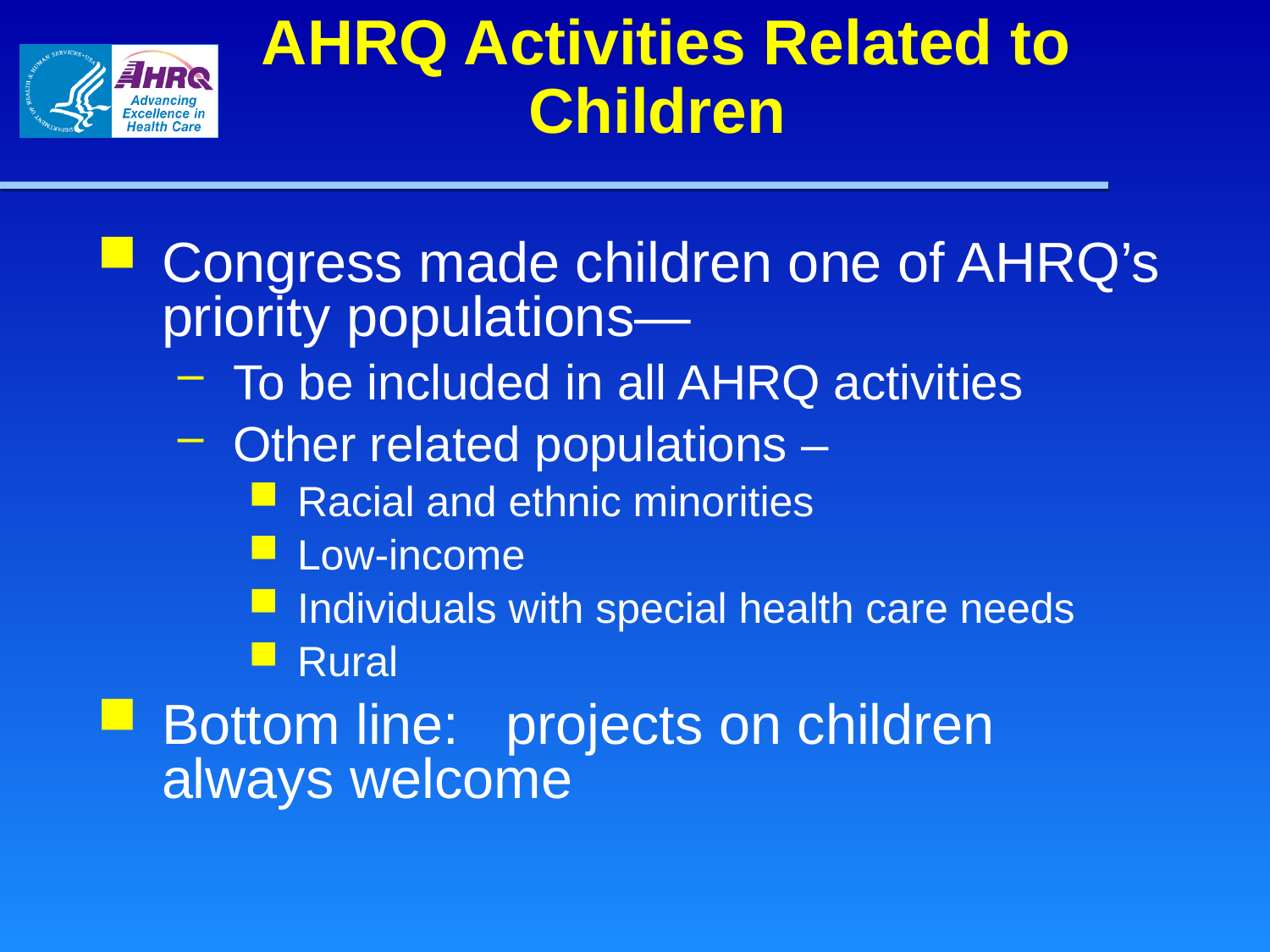

# AHRQ Activities Related to Children
Congress made children one of AHRQ’s priority populations—
To be included in all AHRQ activities
Other related populations –
Racial and ethnic minorities
Low-income
Individuals with special health care needs
Rural
Bottom line:   projects on children always welcome